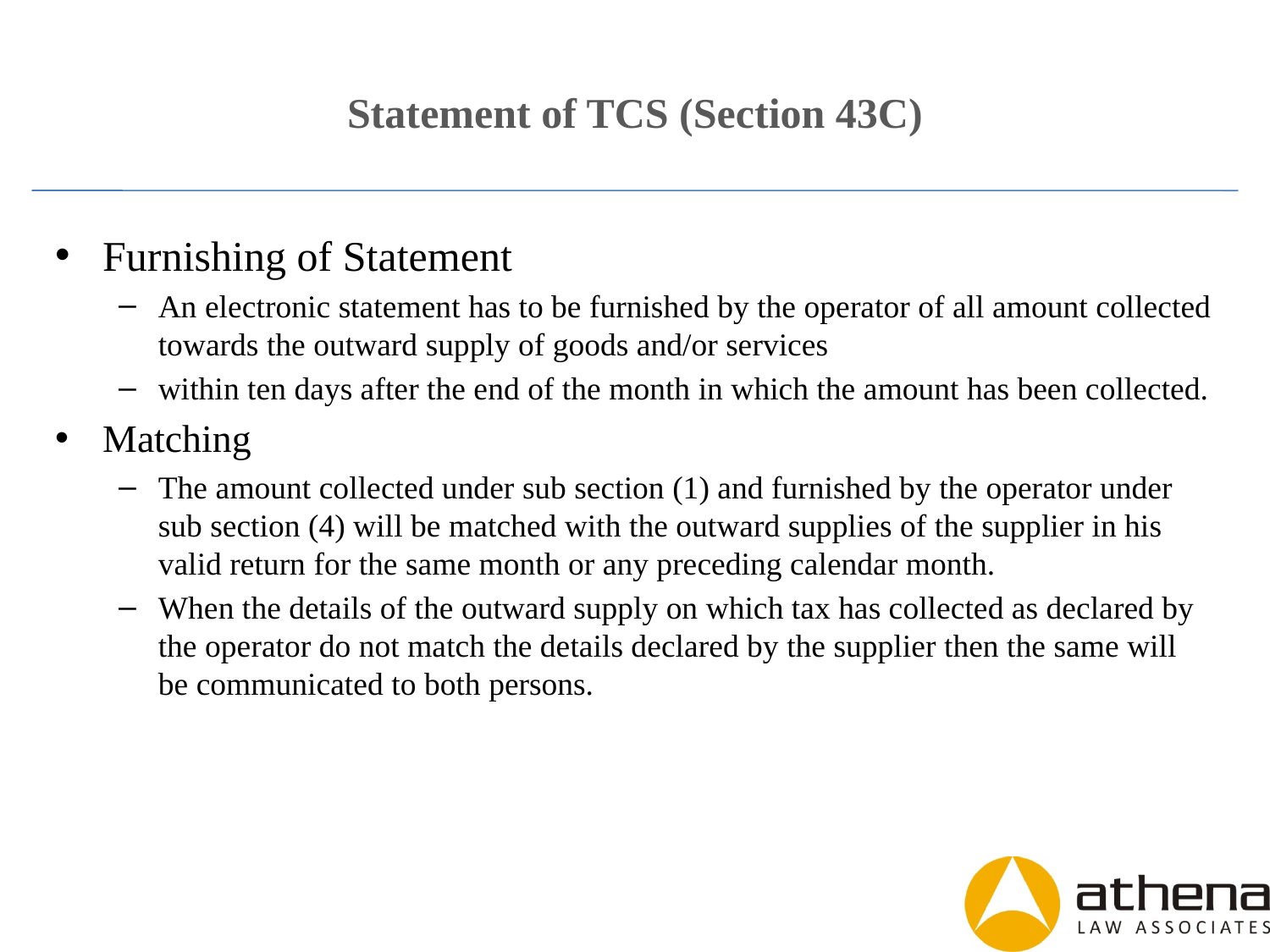

# Statement of TCS (Section 43C)
Furnishing of Statement
An electronic statement has to be furnished by the operator of all amount collected towards the outward supply of goods and/or services
within ten days after the end of the month in which the amount has been collected.
Matching
The amount collected under sub section (1) and furnished by the operator under sub section (4) will be matched with the outward supplies of the supplier in his valid return for the same month or any preceding calendar month.
When the details of the outward supply on which tax has collected as declared by the operator do not match the details declared by the supplier then the same will be communicated to both persons.